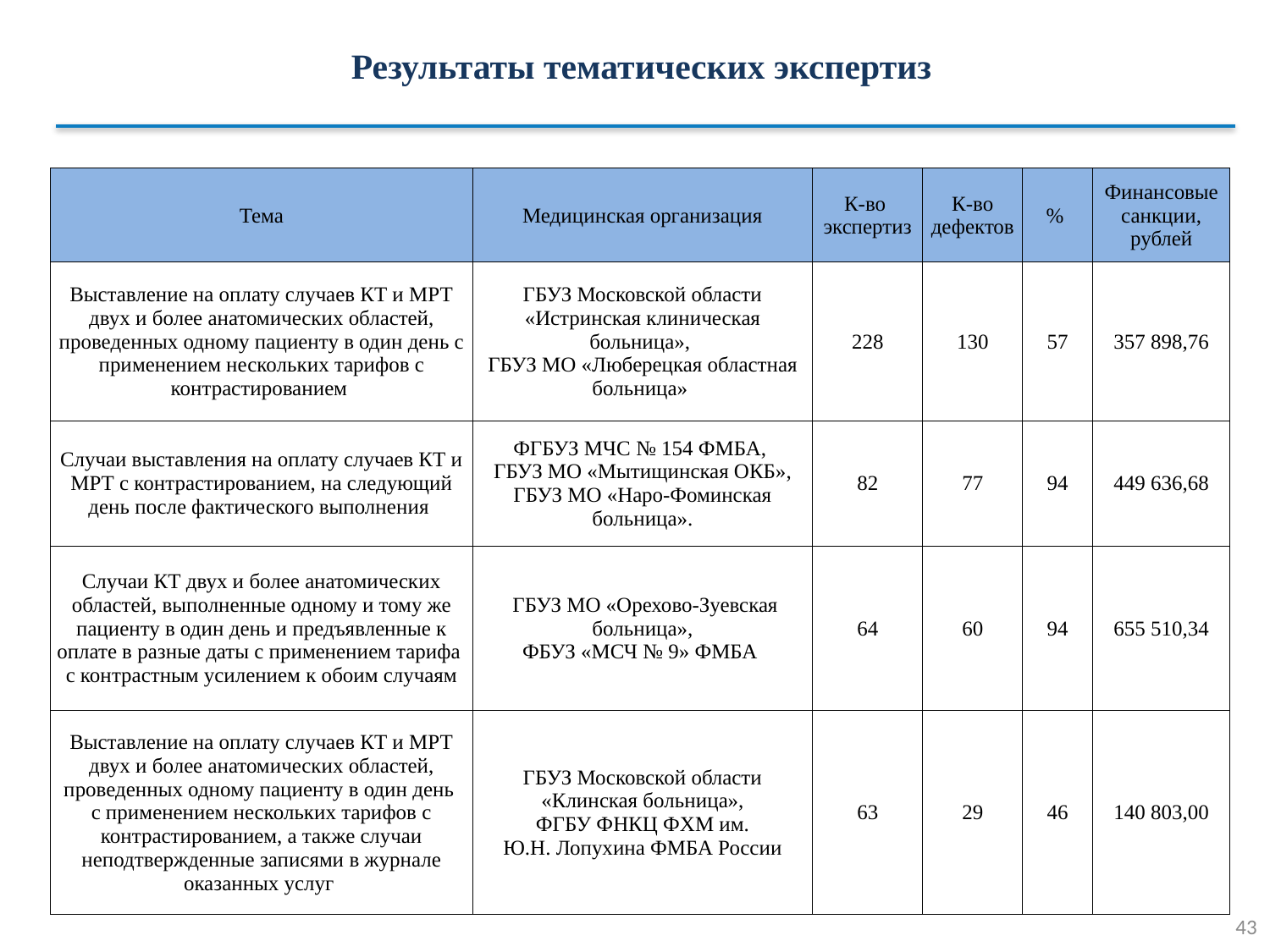

Результаты тематических экспертиз
| Тема | Медицинская организация | К-во экспертиз | К-во дефектов | % | Финансовые санкции, рублей |
| --- | --- | --- | --- | --- | --- |
| Выставление на оплату случаев КТ и МРТ двух и более анатомических областей, проведенных одному пациенту в один день с применением нескольких тарифов с контрастированием | ГБУЗ Московской области «Истринская клиническая больница», ГБУЗ МО «Люберецкая областная больница» | 228 | 130 | 57 | 357 898,76 |
| Случаи выставления на оплату случаев КТ и МРТ с контрастированием, на следующий день после фактического выполнения | ФГБУЗ МЧС № 154 ФМБА, ГБУЗ МО «Мытищинская ОКБ», ГБУЗ МО «Наро-Фоминская больница». | 82 | 77 | 94 | 449 636,68 |
| Случаи КТ двух и более анатомических областей, выполненные одному и тому же пациенту в один день и предъявленные к оплате в разные даты с применением тарифа с контрастным усилением к обоим случаям | ГБУЗ МО «Орехово-Зуевская больница», ФБУЗ «МСЧ № 9» ФМБА | 64 | 60 | 94 | 655 510,34 |
| Выставление на оплату случаев КТ и МРТ двух и более анатомических областей, проведенных одному пациенту в один день с применением нескольких тарифов с контрастированием, а также случаи неподтвержденные записями в журнале оказанных услуг | ГБУЗ Московской области «Клинская больница», ФГБУ ФНКЦ ФХМ им. Ю.Н. Лопухина ФМБА России | 63 | 29 | 46 | 140 803,00 |
43